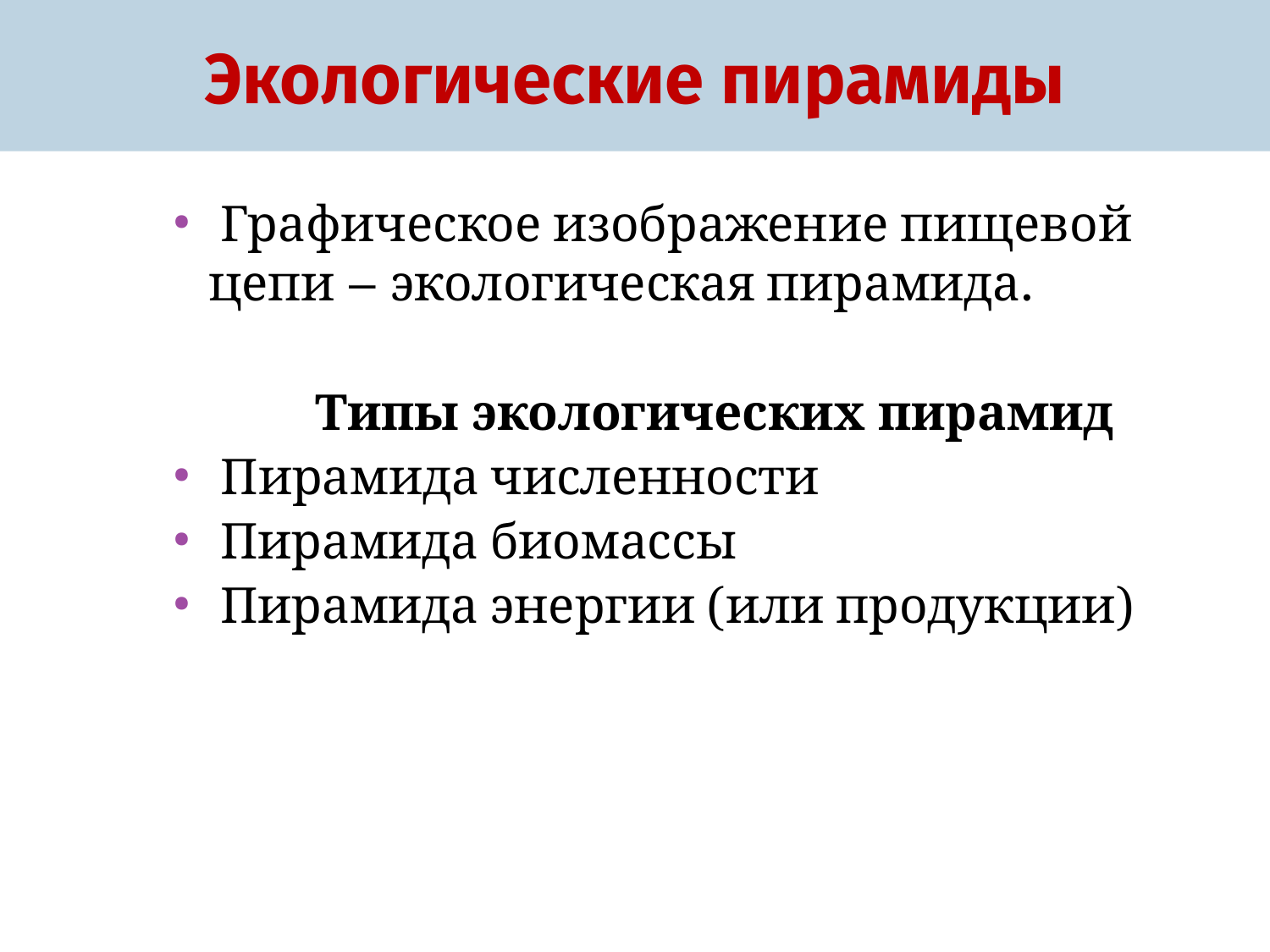

# Экологические пирамиды
 Графическое изображение пищевой цепи – экологическая пирамида.

Типы экологических пирамид
 Пирамида численности
 Пирамида биомассы
 Пирамида энергии (или продукции)